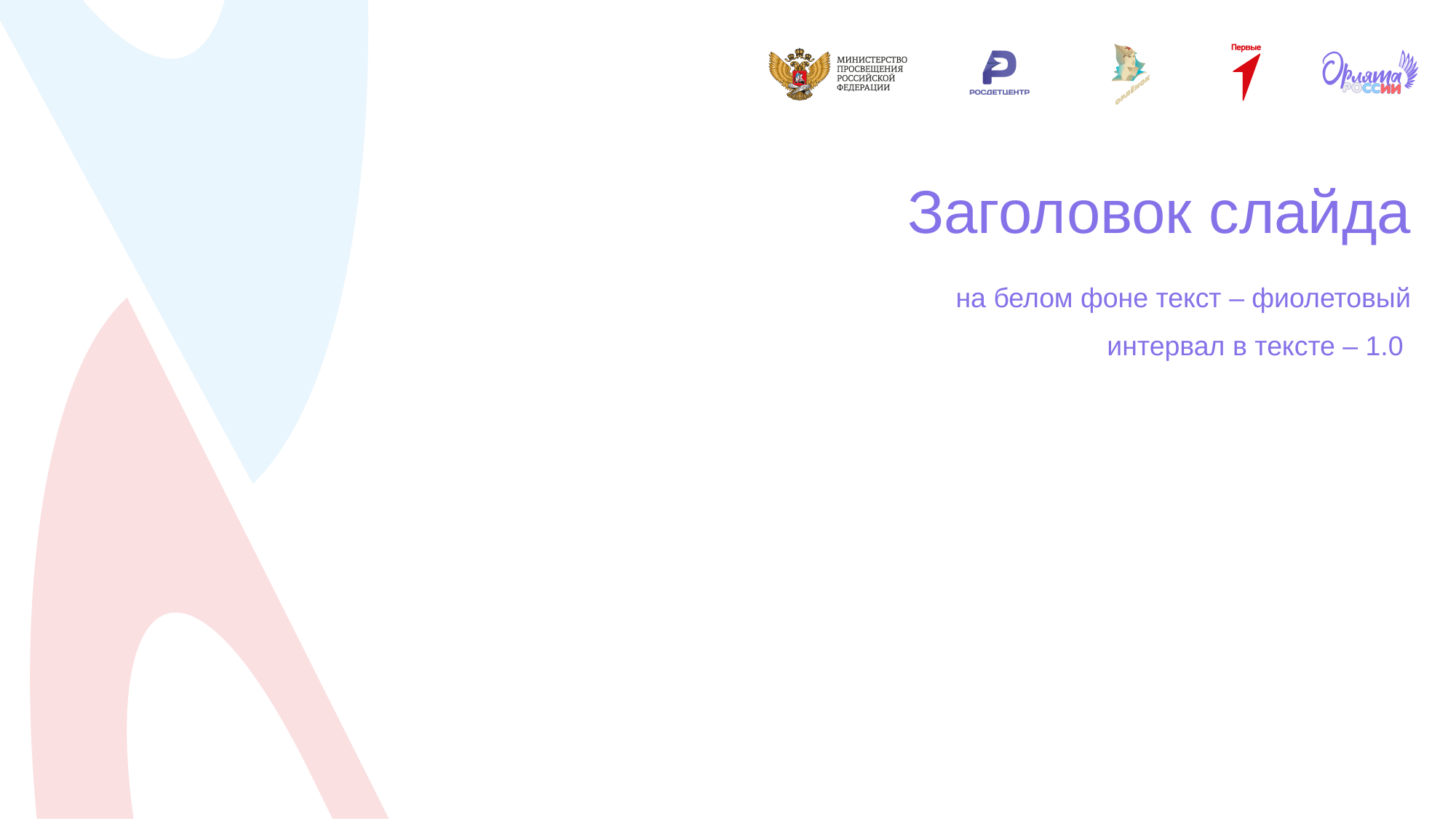

Заголовок слайда
на белом фоне текст – фиолетовый
интервал в тексте – 1.0